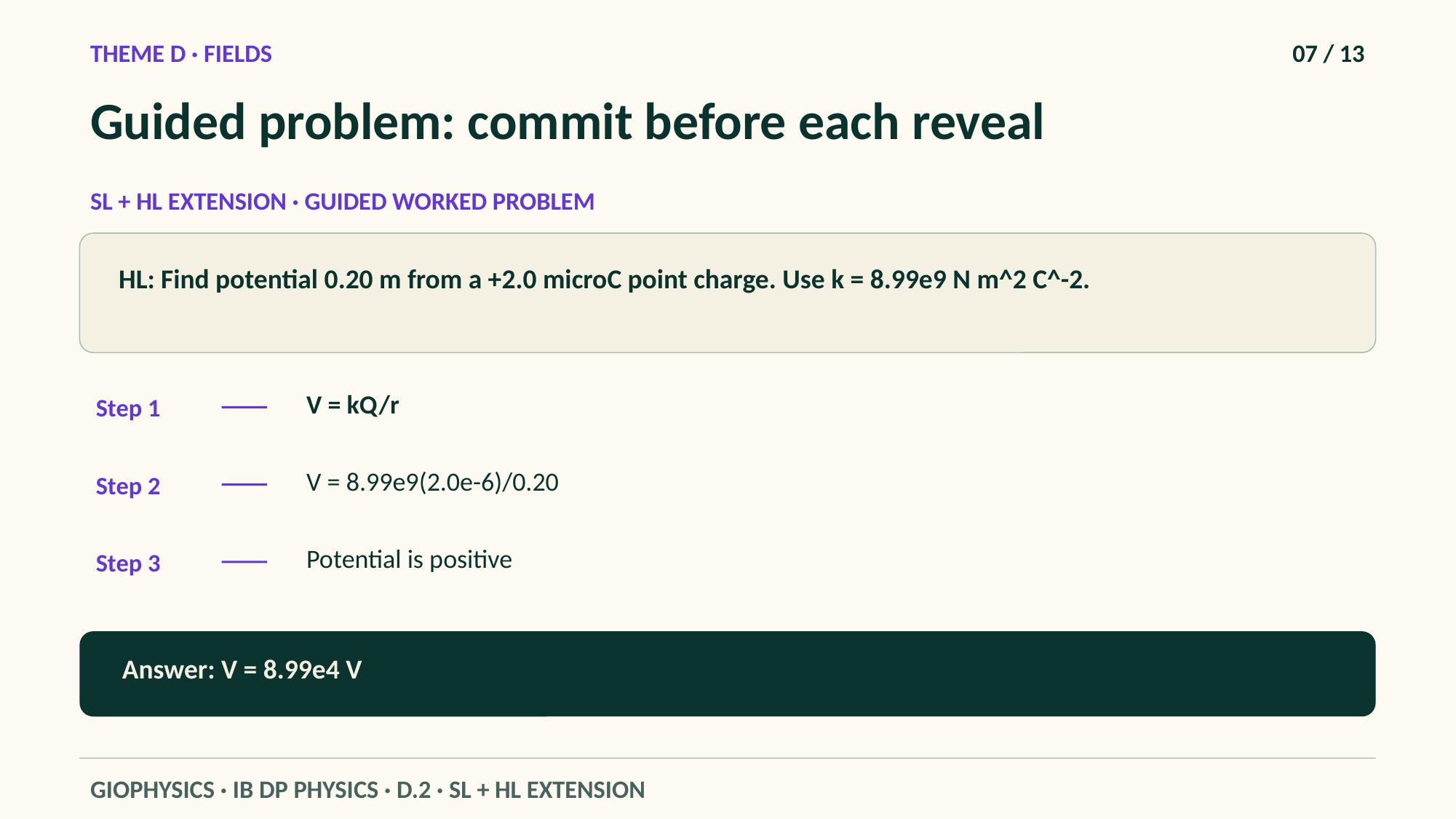

THEME D · FIELDS
07 / 13
Guided problem: commit before each reveal
SL + HL EXTENSION · GUIDED WORKED PROBLEM

HL: Find potential 0.20 m from a +2.0 microC point charge. Use k = 8.99e9 N m^2 C^-2.
V = kQ/r
Step 1

V = 8.99e9(2.0e-6)/0.20
Step 2

Potential is positive
Step 3

Answer: V = 8.99e4 V

GIOPHYSICS · IB DP PHYSICS · D.2 · SL + HL EXTENSION